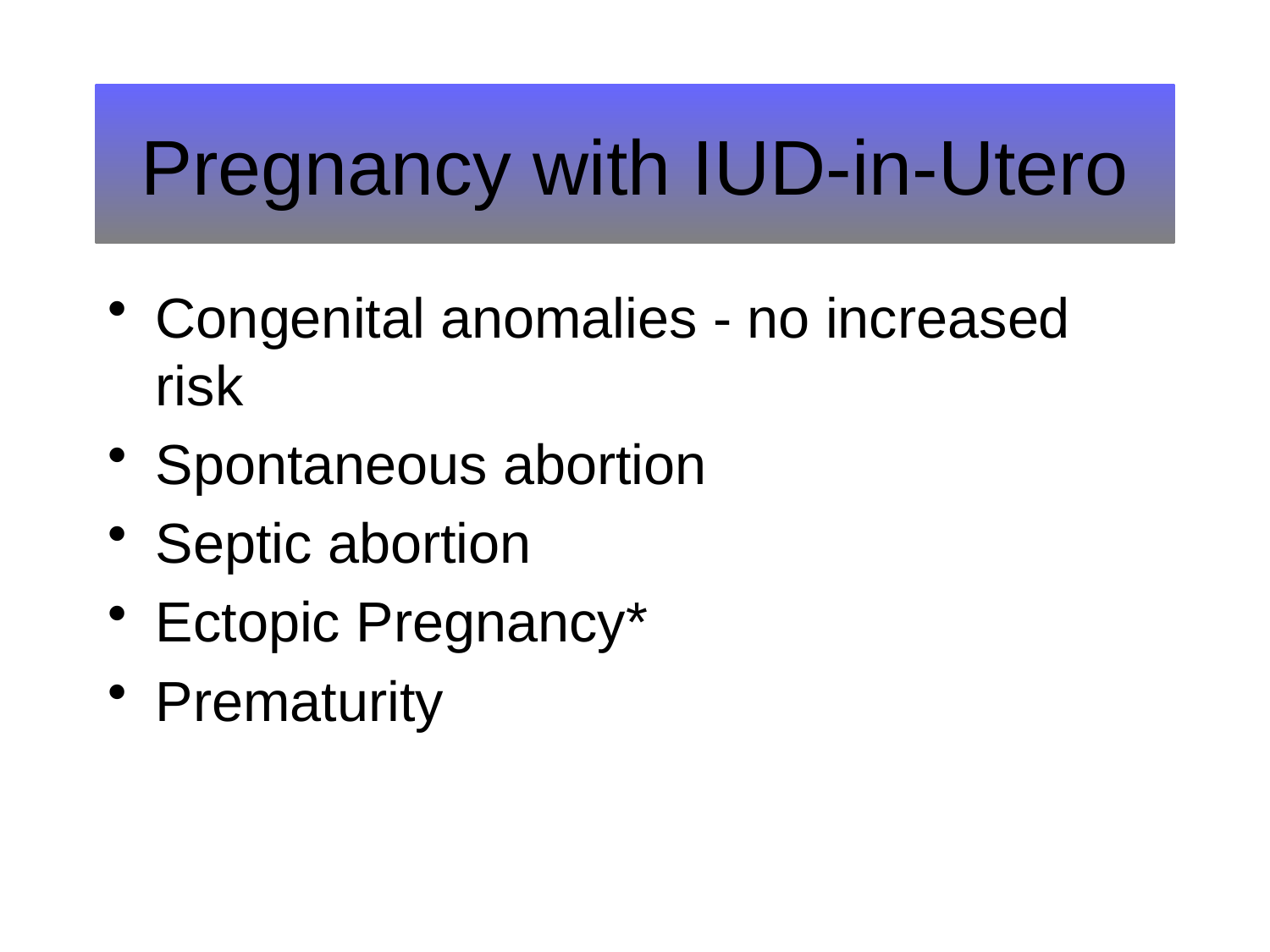

# Pregnancy with IUD-in-Utero
Congenital anomalies - no increased risk
Spontaneous abortion
Septic abortion
Ectopic Pregnancy*
Prematurity